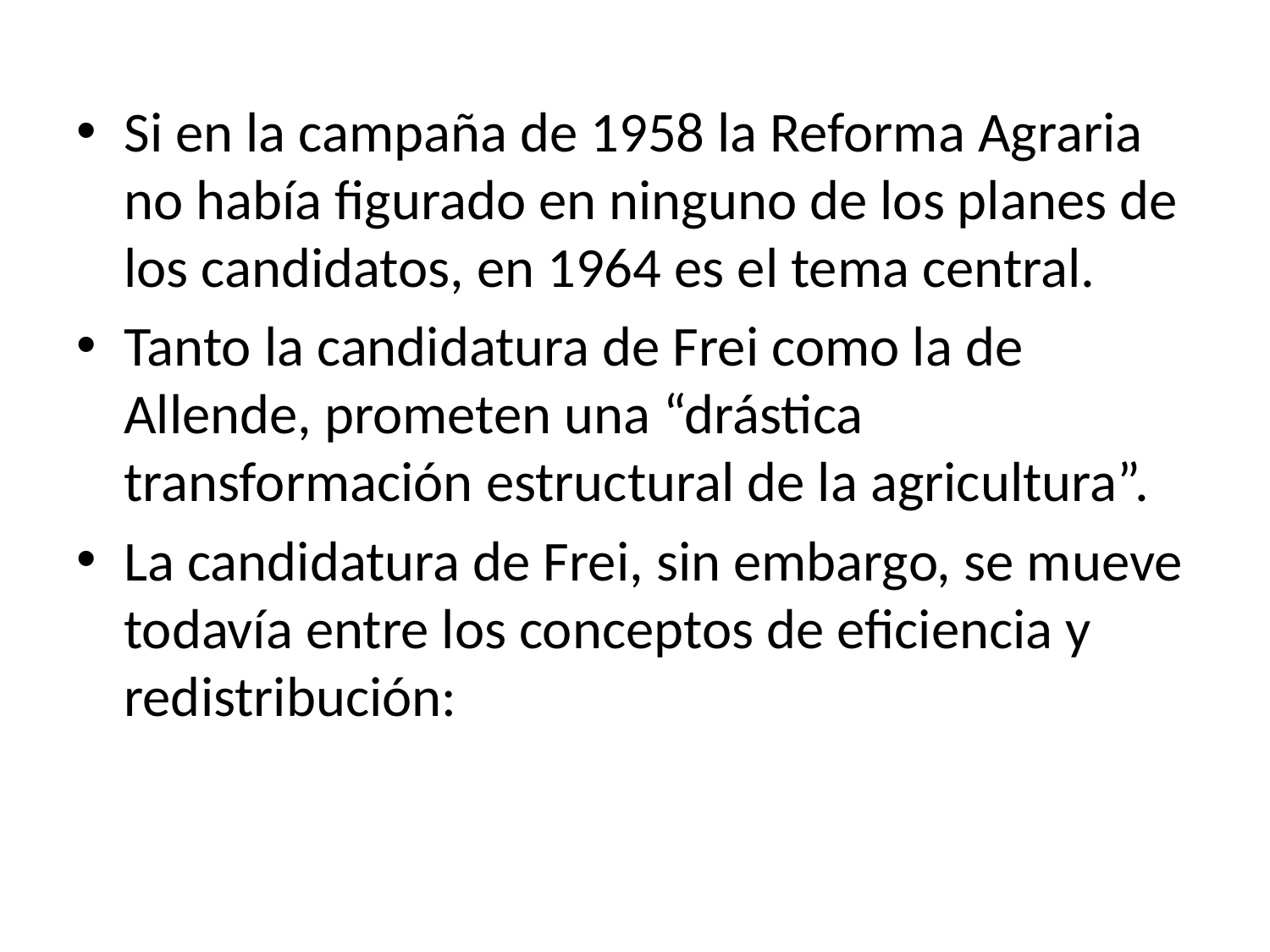

Si en la campaña de 1958 la Reforma Agraria no había figurado en ninguno de los planes de los candidatos, en 1964 es el tema central.
Tanto la candidatura de Frei como la de Allende, prometen una “drástica transformación estructural de la agricultura”.
La candidatura de Frei, sin embargo, se mueve todavía entre los conceptos de eficiencia y redistribución: